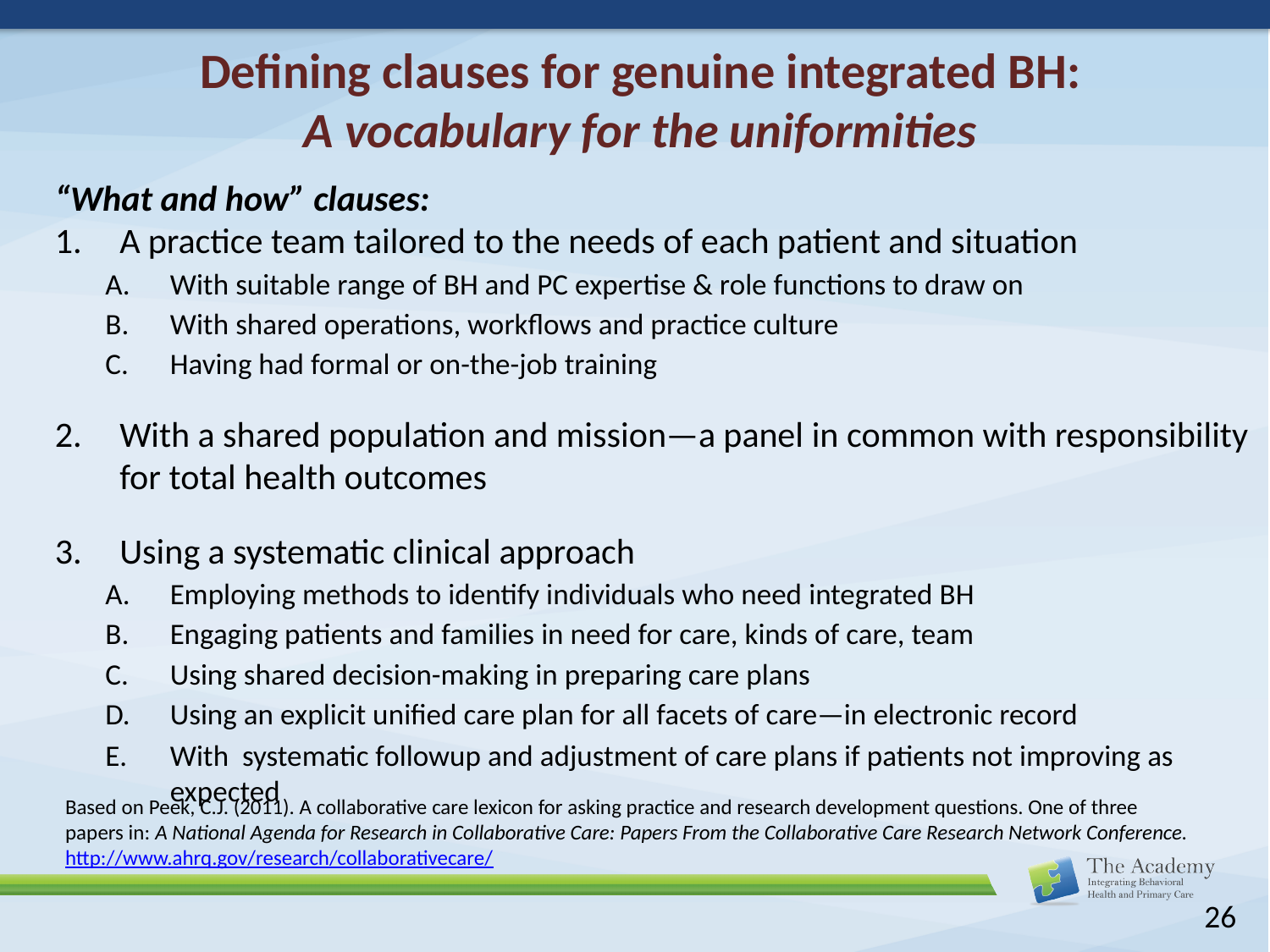

Defining clauses for genuine integrated BH:
A vocabulary for the uniformities
“What and how” clauses:
A practice team tailored to the needs of each patient and situation
With suitable range of BH and PC expertise & role functions to draw on
With shared operations, workflows and practice culture
Having had formal or on-the-job training
With a shared population and mission—a panel in common with responsibility for total health outcomes
Using a systematic clinical approach
Employing methods to identify individuals who need integrated BH
Engaging patients and families in need for care, kinds of care, team
Using shared decision-making in preparing care plans
Using an explicit unified care plan for all facets of care—in electronic record
With  systematic followup and adjustment of care plans if patients not improving as expected
Based on Peek, C.J. (2011). A collaborative care lexicon for asking practice and research development questions. One of three papers in: A National Agenda for Research in Collaborative Care: Papers From the Collaborative Care Research Network Conference. http://www.ahrq.gov/research/collaborativecare/

26